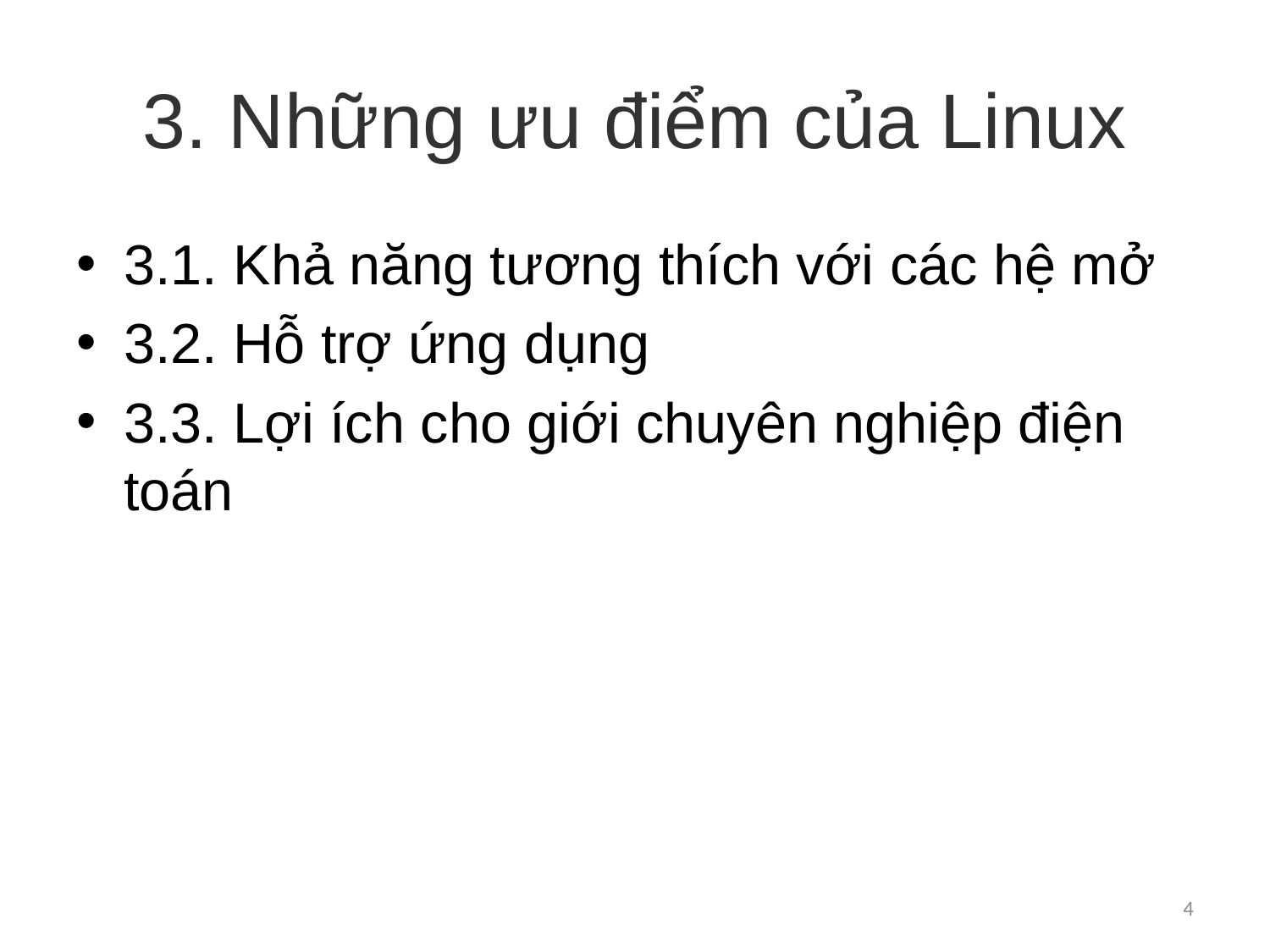

# 3. Những ưu điểm của Linux
3.1. Khả năng tương thích với các hệ mở
3.2. Hỗ trợ ứng dụng
3.3. Lợi ích cho giới chuyên nghiệp điện toán

4